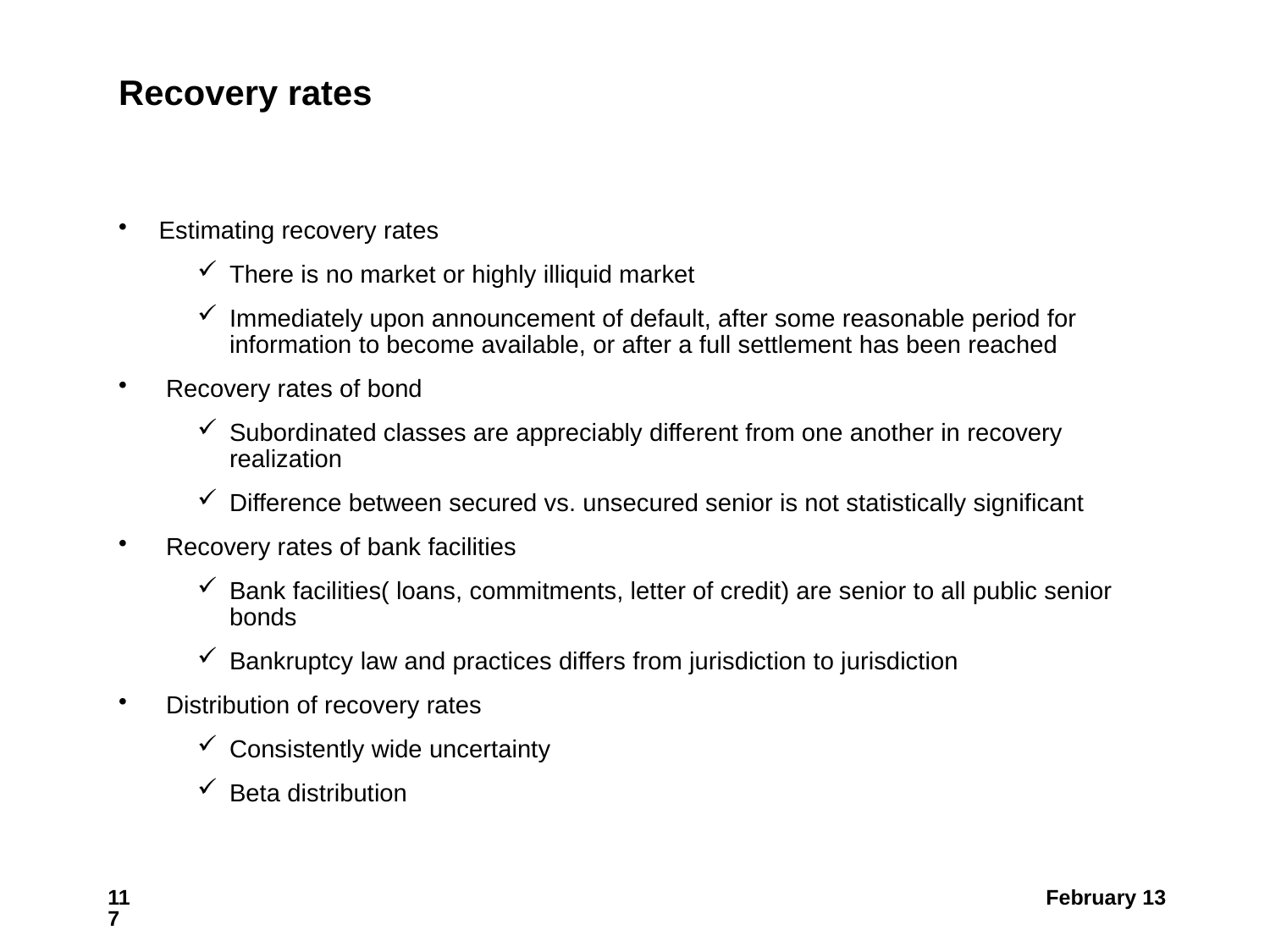

# Recovery rates
Estimating recovery rates
There is no market or highly illiquid market
Immediately upon announcement of default, after some reasonable period for information to become available, or after a full settlement has been reached
 Recovery rates of bond
Subordinated classes are appreciably different from one another in recovery realization
Difference between secured vs. unsecured senior is not statistically significant
 Recovery rates of bank facilities
Bank facilities( loans, commitments, letter of credit) are senior to all public senior bonds
Bankruptcy law and practices differs from jurisdiction to jurisdiction
 Distribution of recovery rates
Consistently wide uncertainty
Beta distribution